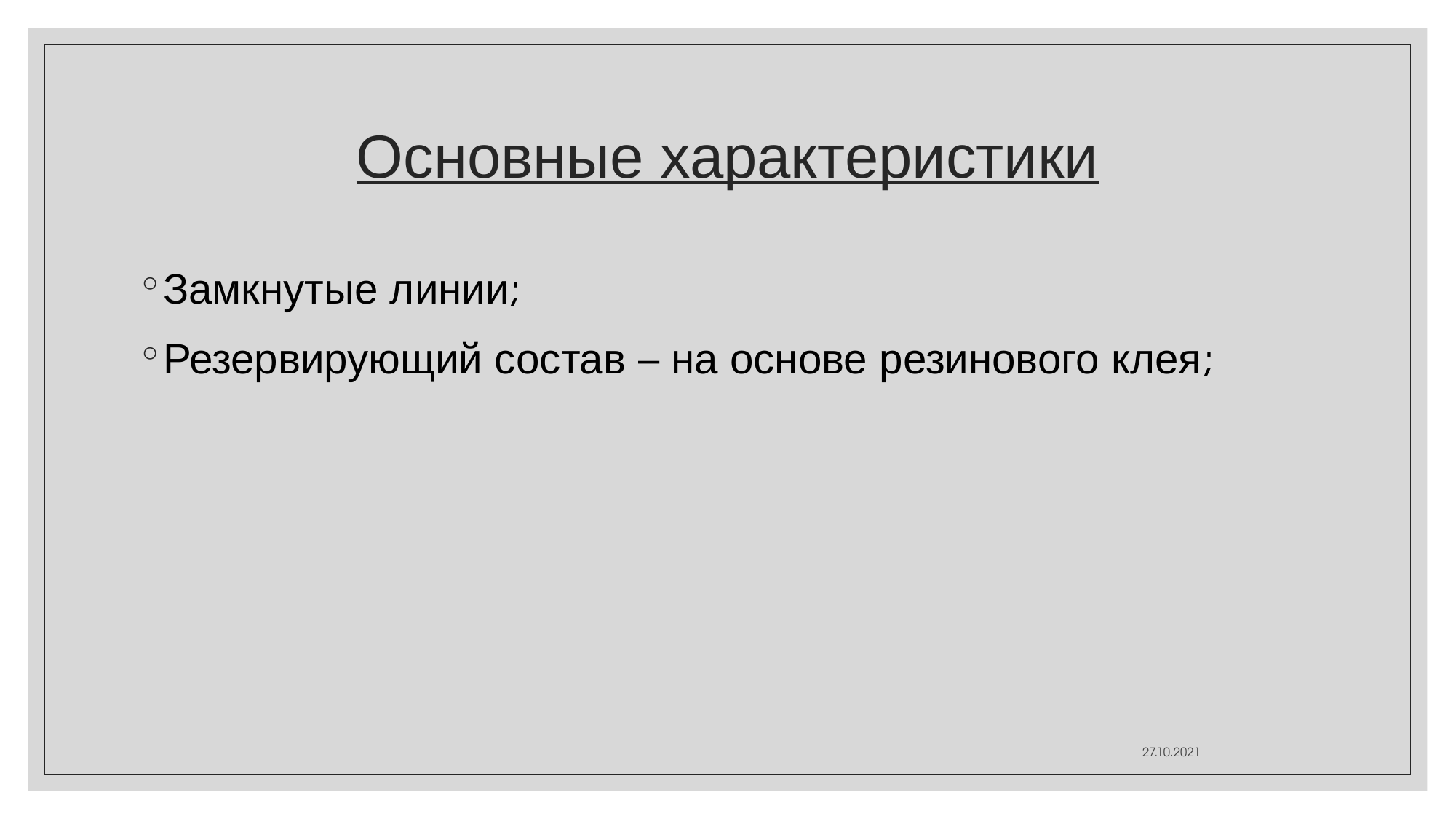

# Основные характеристики
Замкнутые линии;
Резервирующий состав – на основе резинового клея;

27.10.2021